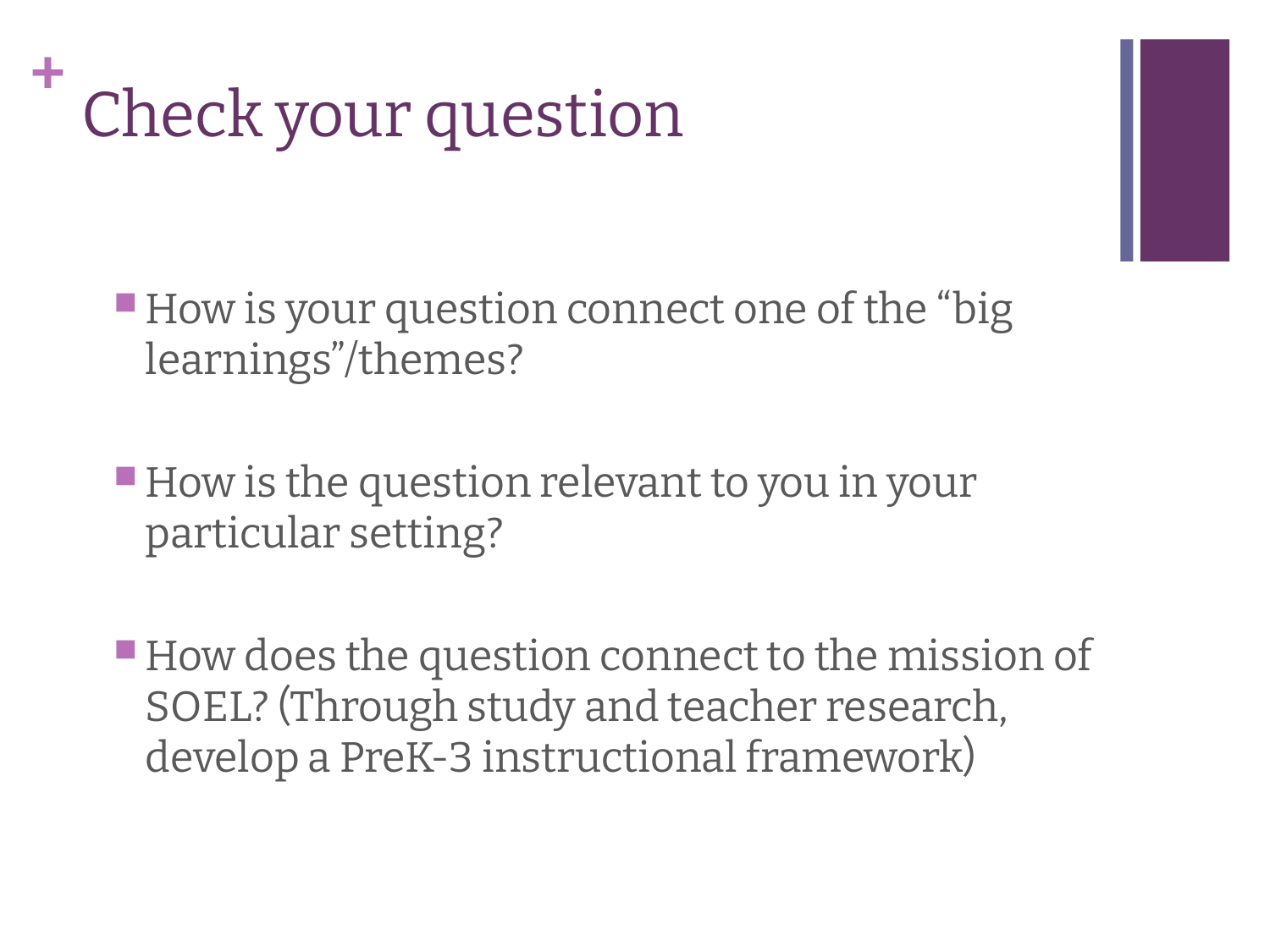

# Check your question
How is your question connect one of the “big learnings”/themes?

How is the question relevant to you in your particular setting?

How does the question connect to the mission of SOEL? (Through study and teacher research, develop a PreK-3 instructional framework)